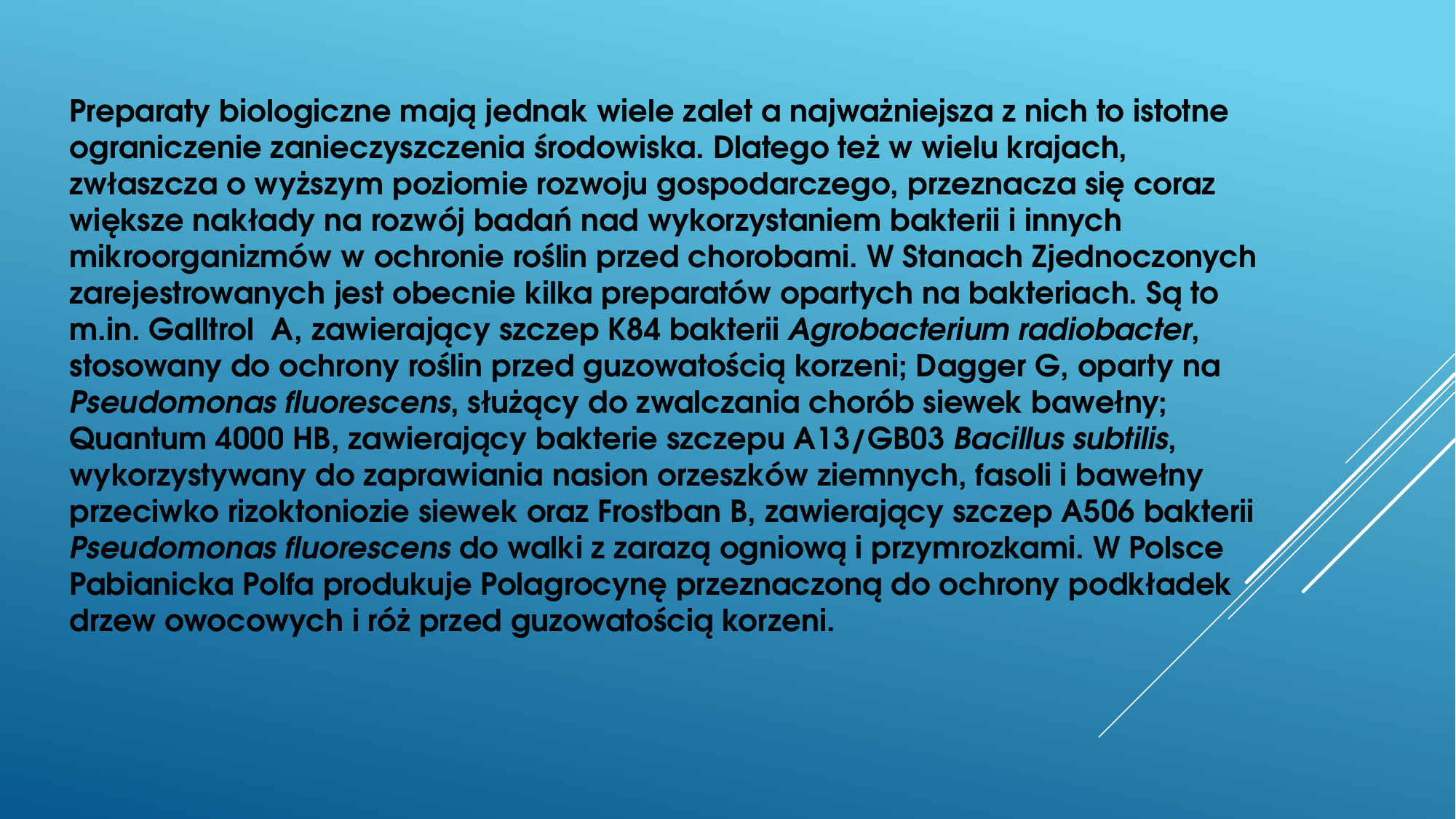

Preparaty biologiczne mają jednak wiele zalet a najważniejsza z nich to istotne ograniczenie zanieczyszczenia środowiska. Dlatego też w wielu krajach, zwłaszcza o wyższym poziomie rozwoju gospodarczego, przeznacza się coraz większe nakłady na rozwój badań nad wykorzystaniem bakterii i innych mikroorganizmów w ochronie roślin przed chorobami. W Stanach Zjednoczonych zarejestrowanych jest obecnie kilka preparatów opartych na bakteriach. Są to m.in. Galltrol  A, zawierający szczep K84 bakterii Agrobacterium radiobacter, stosowany do ochrony roślin przed guzowatością korzeni; Dagger G, oparty na Pseudomonas fluorescens, służący do zwalczania chorób siewek bawełny; Quantum 4000 HB, zawierający bakterie szczepu A13/GB03 Bacillus subtilis, wykorzystywany do zaprawiania nasion orzeszków ziemnych, fasoli i bawełny przeciwko rizoktoniozie siewek oraz Frostban B, zawierający szczep A506 bakterii Pseudomonas fluorescens do walki z zarazą ogniową i przymrozkami. W Polsce Pabianicka Polfa produkuje Polagrocynę przeznaczoną do ochrony podkładek drzew owocowych i róż przed guzowatością korzeni.